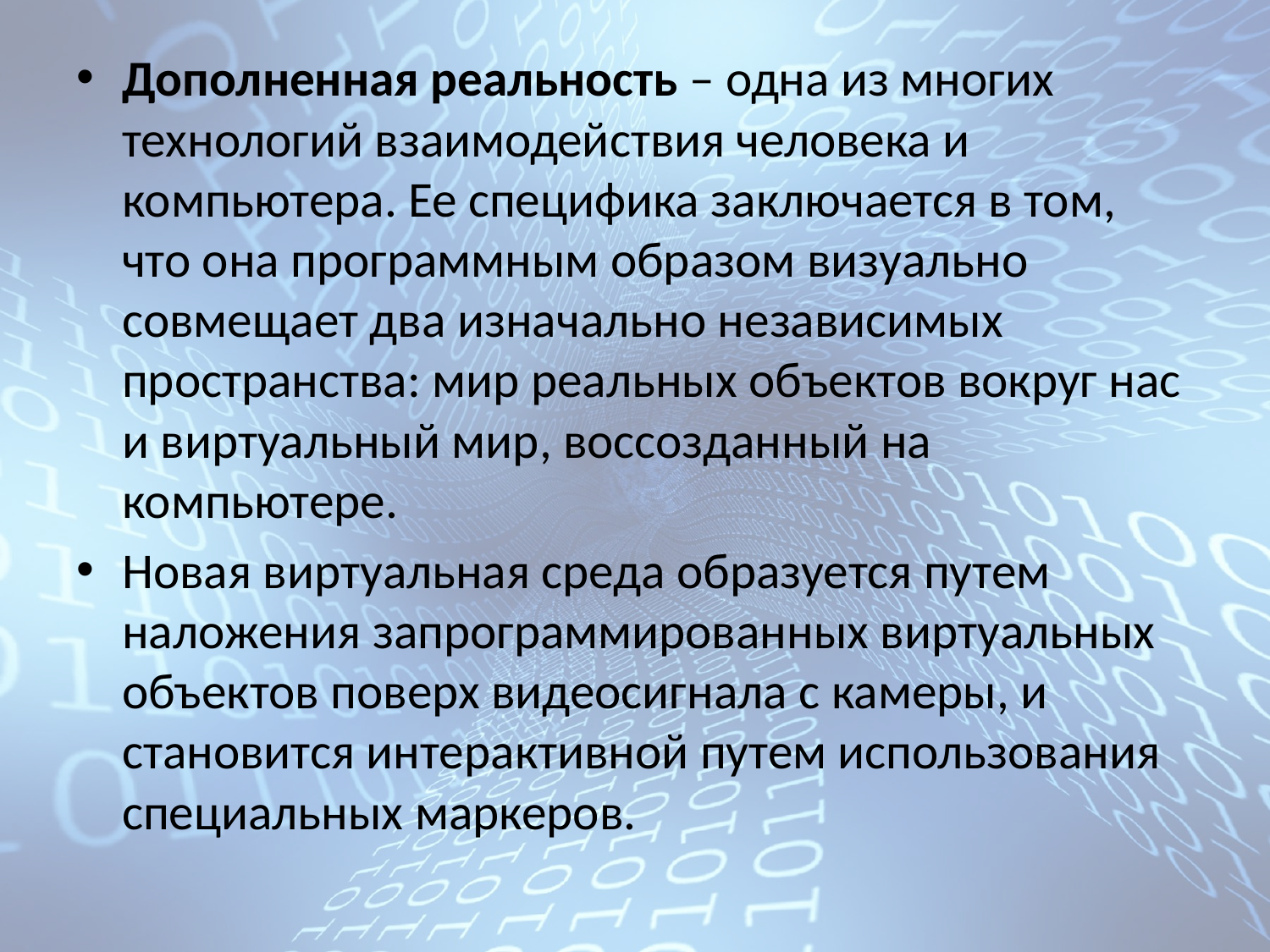

Дополненная реальность – одна из многих технологий взаимодействия человека и компьютера. Ее специфика заключается в том, что она программным образом визуально совмещает два изначально независимых пространства: мир реальных объектов вокруг нас и виртуальный мир, воссозданный на компьютере.
Новая виртуальная среда образуется путем наложения запрограммированных виртуальных объектов поверх видеосигнала с камеры, и становится интерактивной путем использования специальных маркеров.